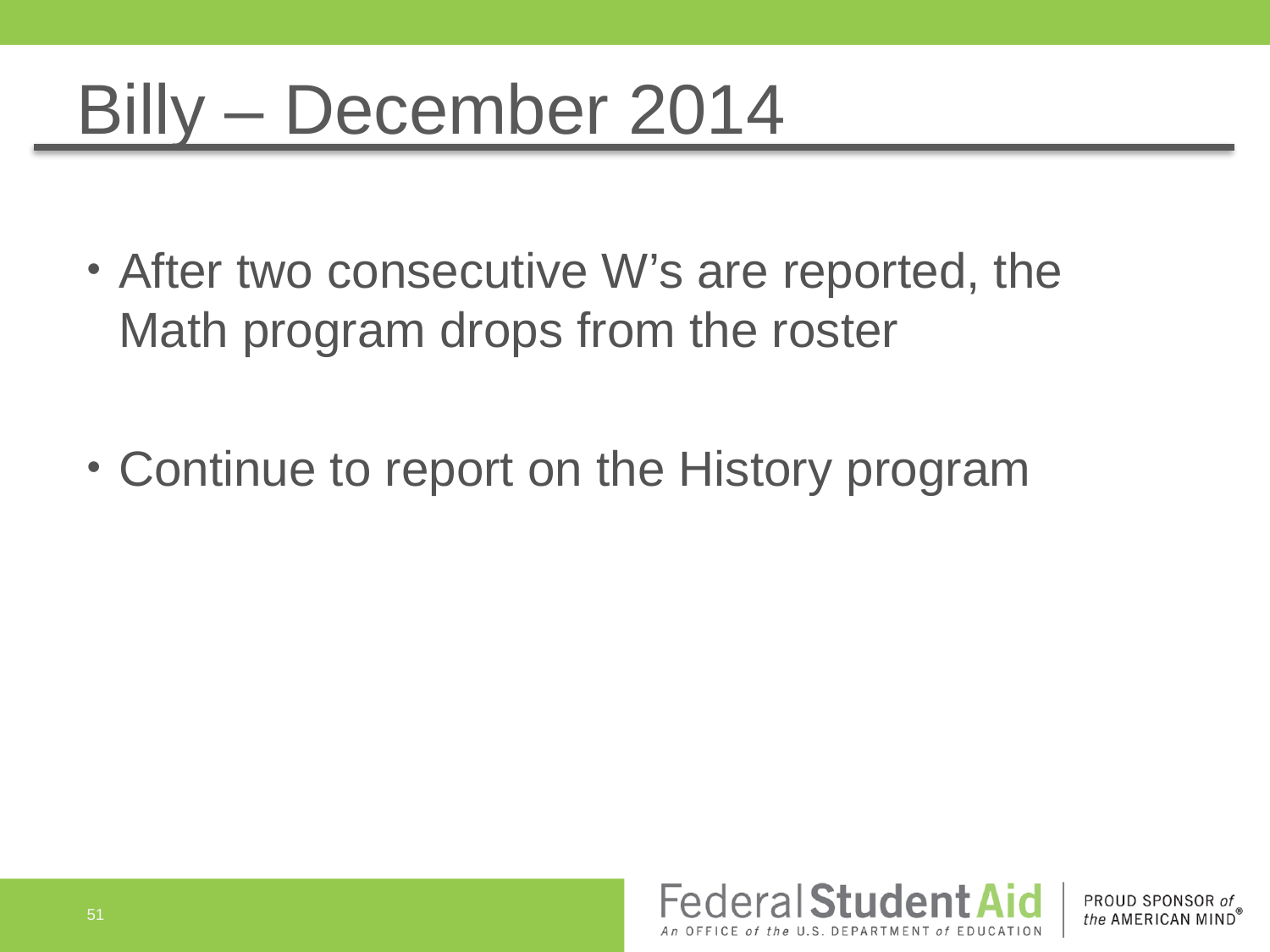

# Billy – December 2014
After two consecutive W’s are reported, the
Math program drops from the roster

Continue to report on the History program
51